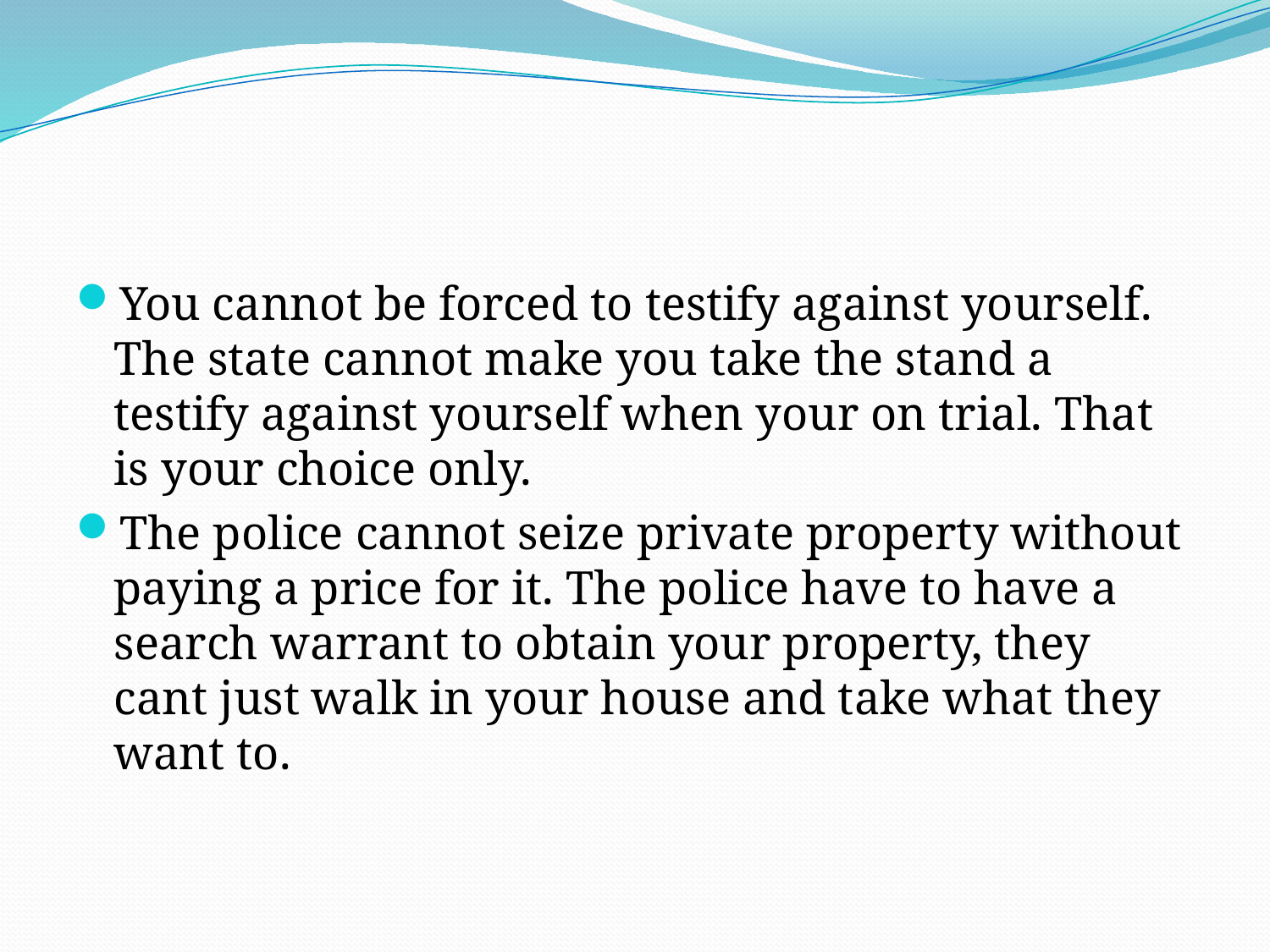

#
You cannot be forced to testify against yourself. The state cannot make you take the stand a testify against yourself when your on trial. That is your choice only.
The police cannot seize private property without paying a price for it. The police have to have a search warrant to obtain your property, they cant just walk in your house and take what they want to.